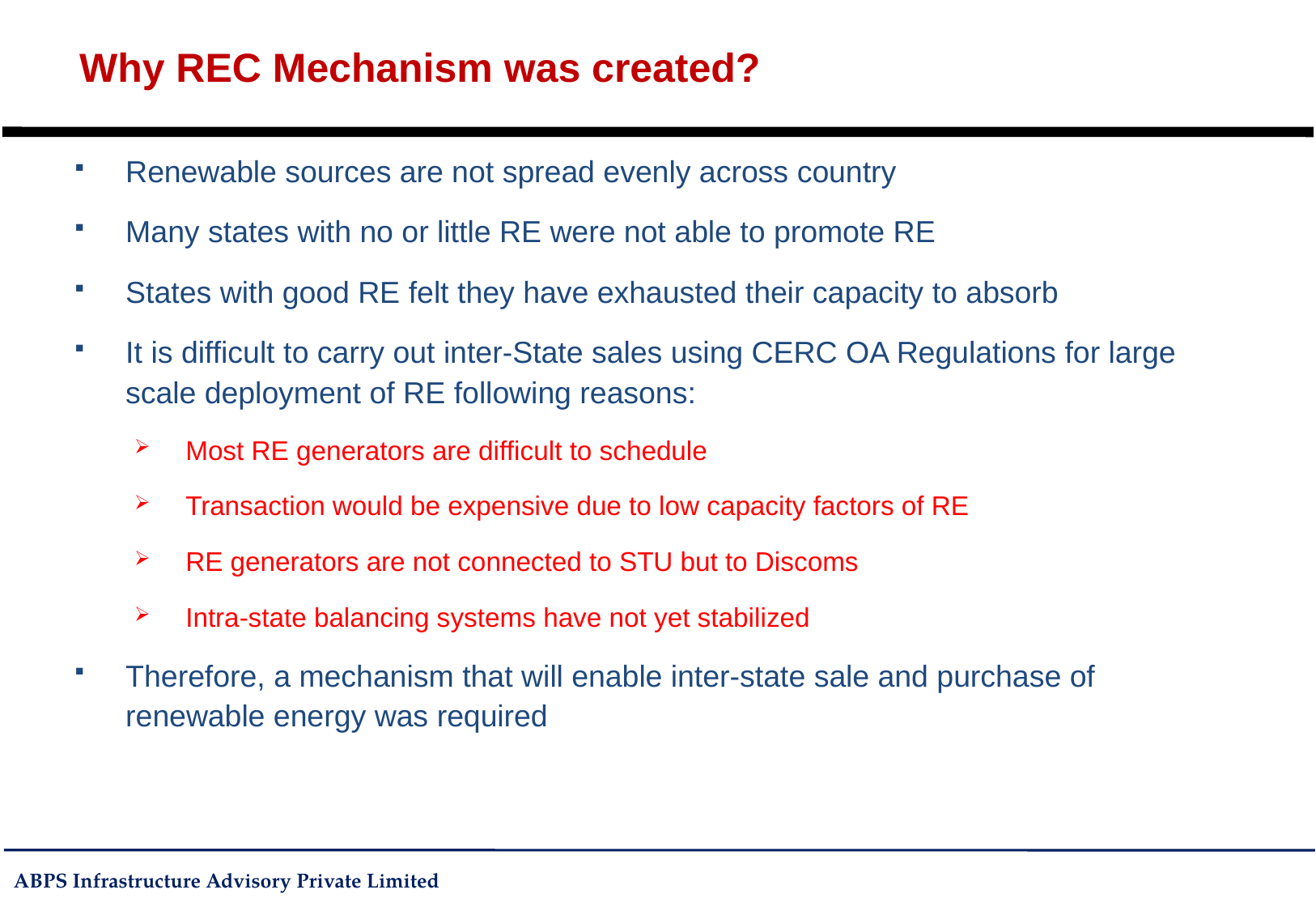

# Why REC Mechanism was created?
Renewable sources are not spread evenly across country
Many states with no or little RE were not able to promote RE
States with good RE felt they have exhausted their capacity to absorb
It is difficult to carry out inter-State sales using CERC OA Regulations for large scale deployment of RE following reasons:
Most RE generators are difficult to schedule
Transaction would be expensive due to low capacity factors of RE
RE generators are not connected to STU but to Discoms
Intra-state balancing systems have not yet stabilized
Therefore, a mechanism that will enable inter-state sale and purchase of renewable energy was required